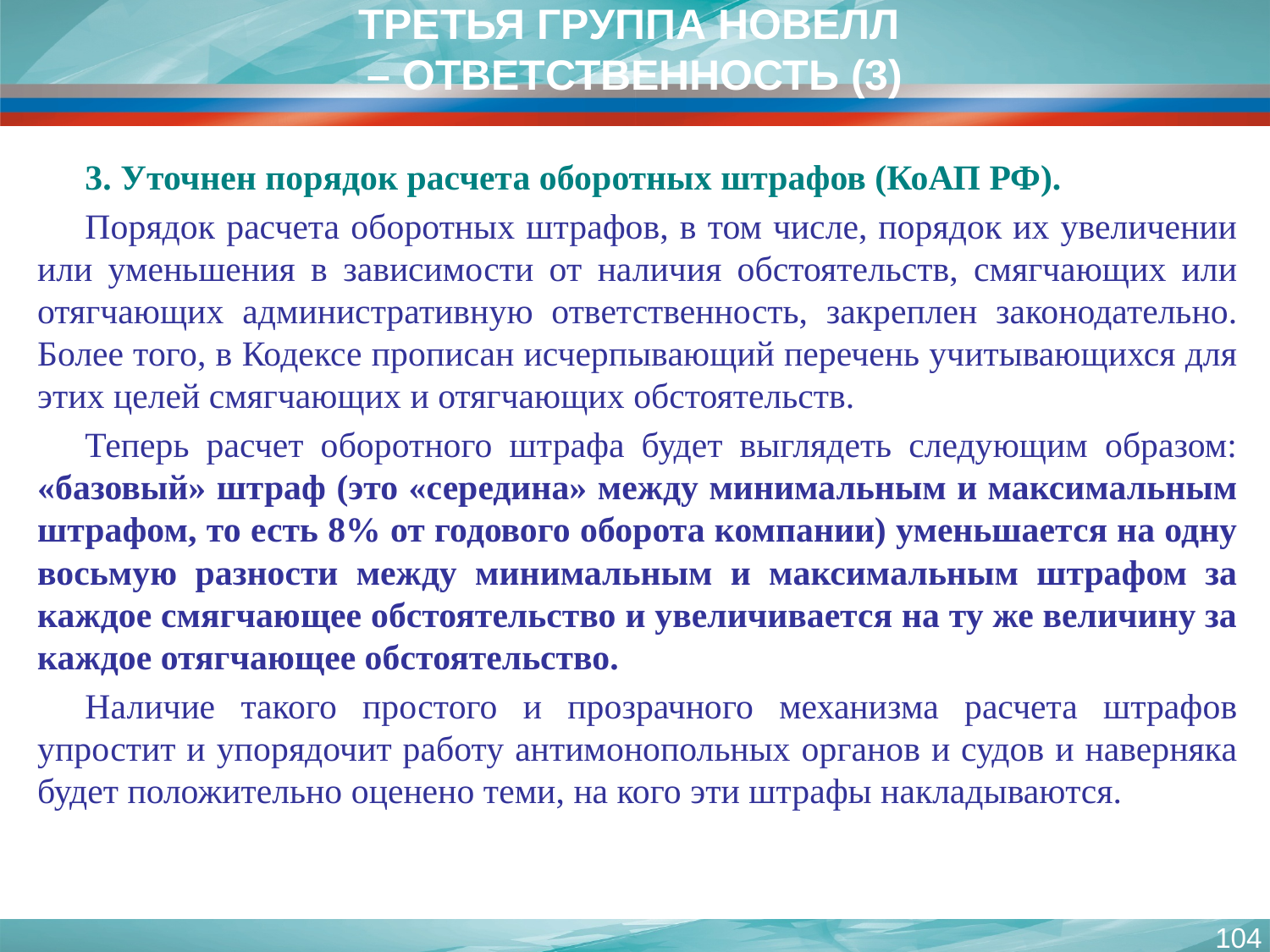

ТРЕТЬЯ ГРУППА НОВЕЛЛ
– ОТВЕТСТВЕННОСТЬ (3)
3. Уточнен порядок расчета оборотных штрафов (КоАП РФ).
Порядок расчета оборотных штрафов, в том числе, порядок их увеличении или уменьшения в зависимости от наличия обстоятельств, смягчающих или отягчающих административную ответственность, закреплен законодательно. Более того, в Кодексе прописан исчерпывающий перечень учитывающихся для этих целей смягчающих и отягчающих обстоятельств.
Теперь расчет оборотного штрафа будет выглядеть следующим образом: «базовый» штраф (это «середина» между минимальным и максимальным штрафом, то есть 8% от годового оборота компании) уменьшается на одну восьмую разности между минимальным и максимальным штрафом за каждое смягчающее обстоятельство и увеличивается на ту же величину за каждое отягчающее обстоятельство.
Наличие такого простого и прозрачного механизма расчета штрафов упростит и упорядочит работу антимонопольных органов и судов и наверняка будет положительно оценено теми, на кого эти штрафы накладываются.
104